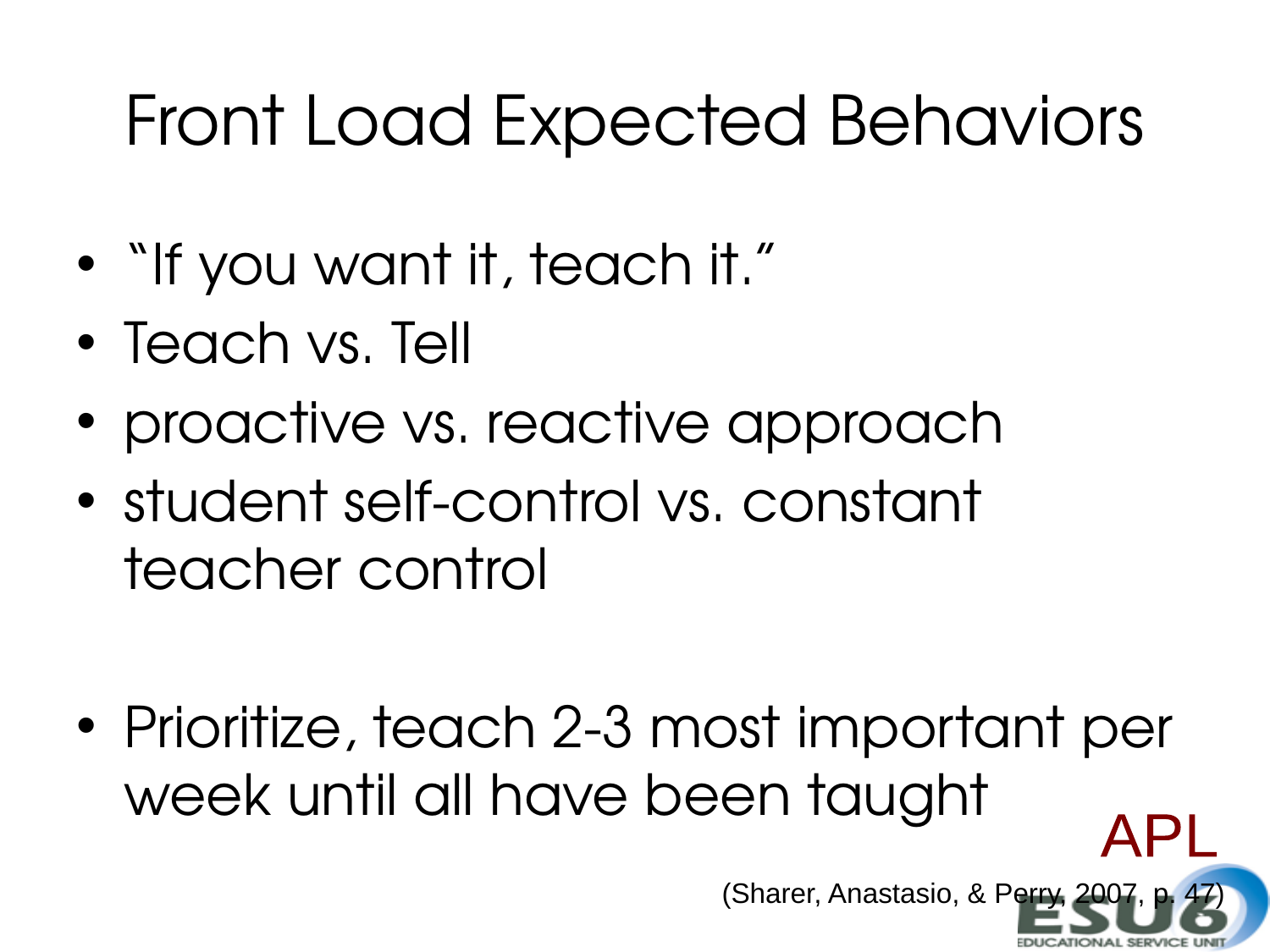

# Front Load Expected Behaviors
“If you want it, teach it.”
Teach vs. Tell
proactive vs. reactive approach
student self-control vs. constant teacher control

Prioritize, teach 2-3 most important per week until all have been taught
APL
(Sharer, Anastasio, & Perry, 2007, p. 47)